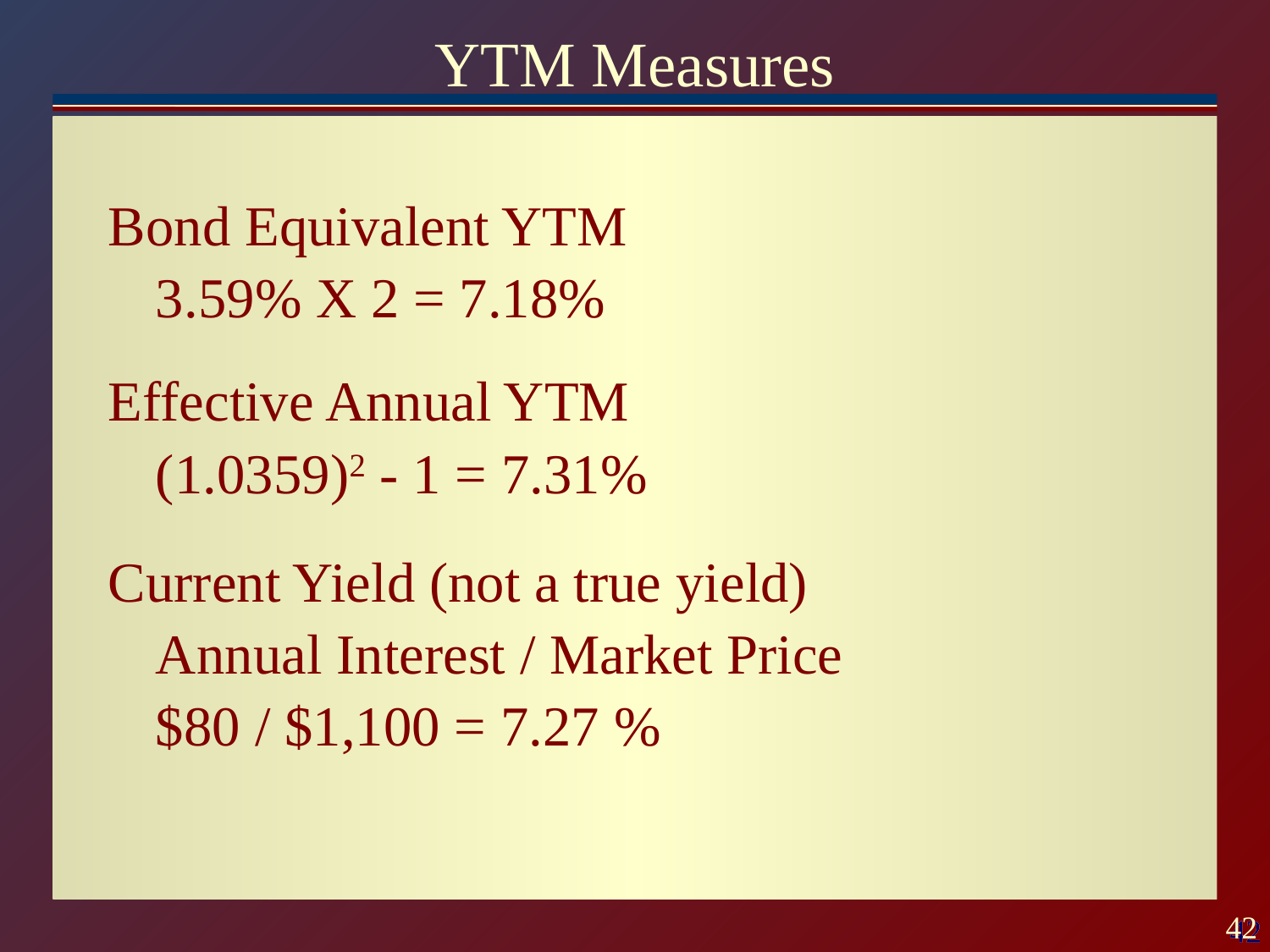

# YTM Measures
Bond Equivalent YTM
	3.59% X 2 = 7.18%

Effective Annual YTM
	(1.0359)2 - 1 = 7.31%

Current Yield (not a true yield)
	Annual Interest / Market Price
	$80 / $1,100 = 7.27 %